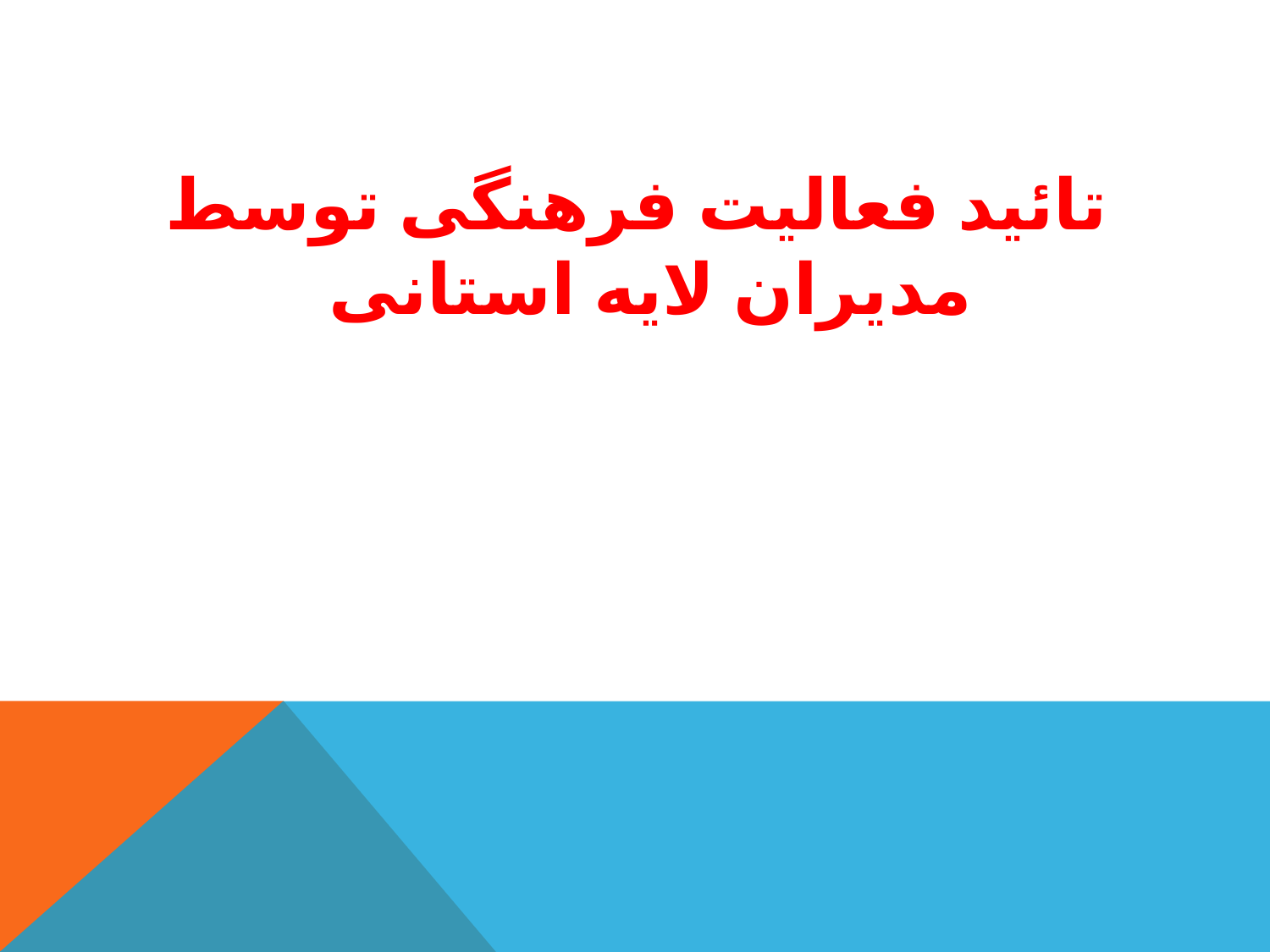

#
تائید فعالیت فرهنگی توسط مدیران لایه استانی